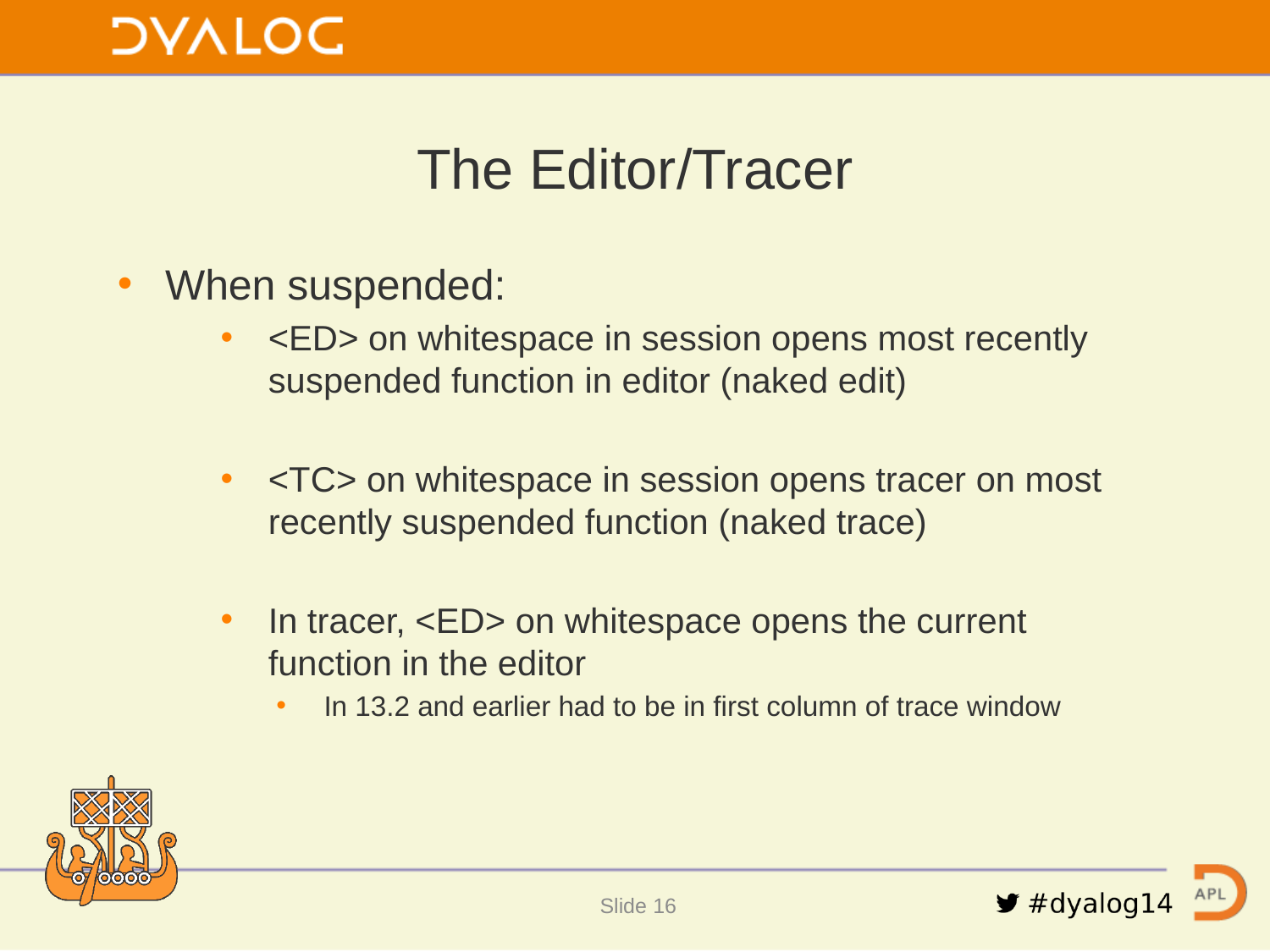

The Editor/Tracer

When suspended:
<ED> on whitespace in session opens most recently suspended function in editor (naked edit)

<TC> on whitespace in session opens tracer on most recently suspended function (naked trace)

In tracer, <ED> on whitespace opens the current function in the editor
In 13.2 and earlier had to be in first column of trace window
Slide 16